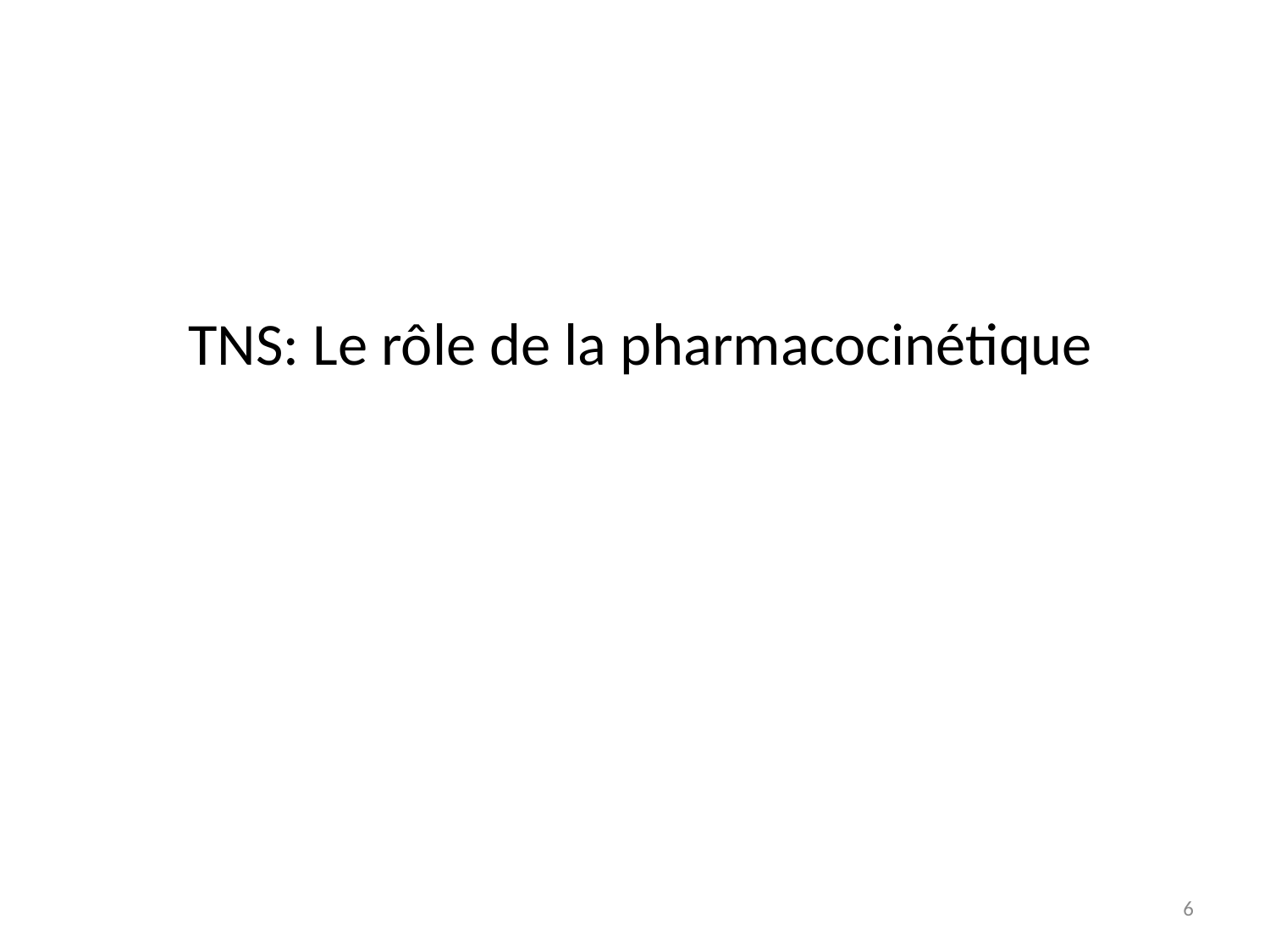

# TNS: Le rôle de la pharmacocinétique
6